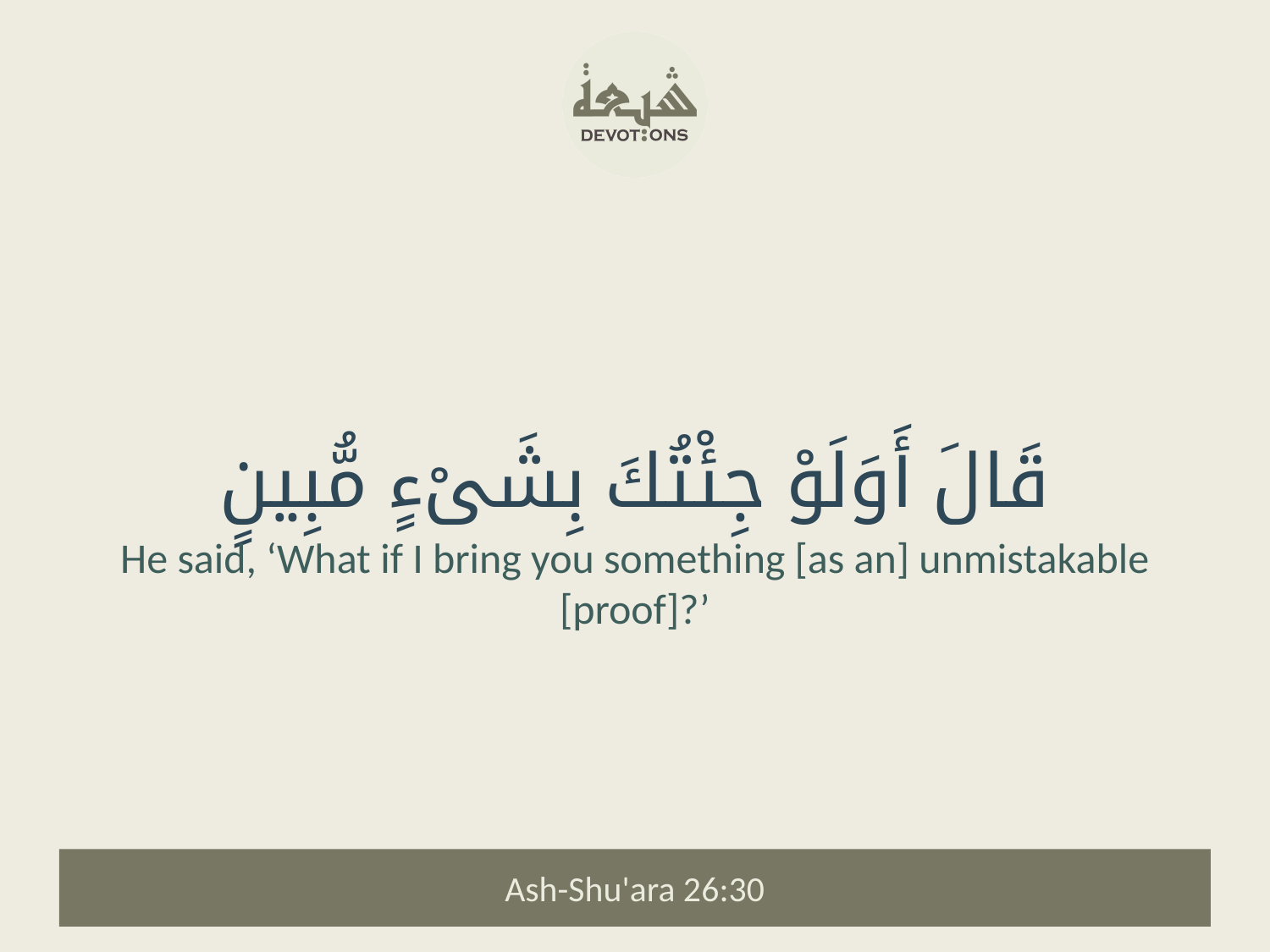

قَالَ أَوَلَوْ جِئْتُكَ بِشَىْءٍ مُّبِينٍ
He said, ‘What if I bring you something [as an] unmistakable [proof]?’
Ash-Shu'ara 26:30